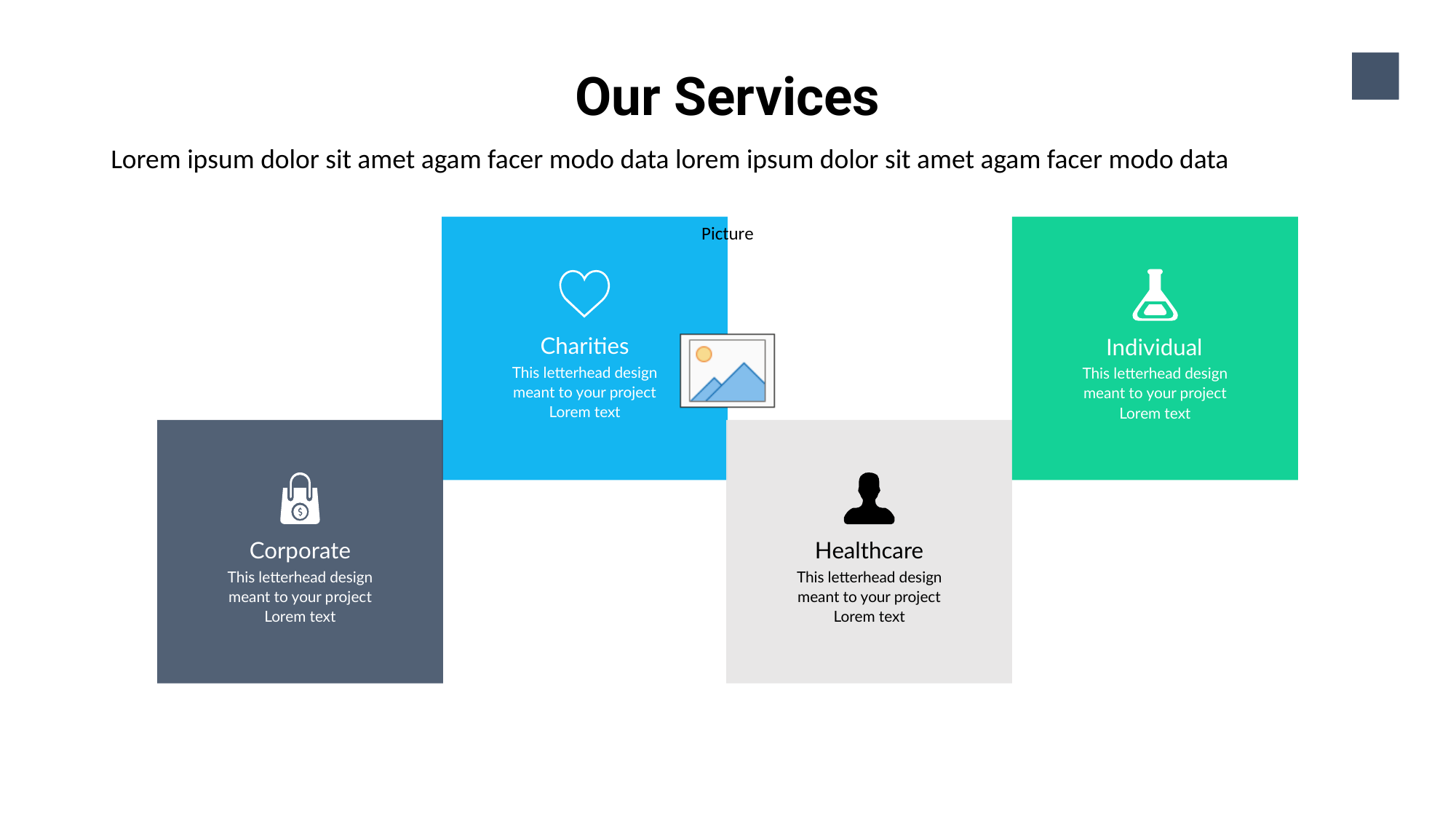

Our Services
7
Lorem ipsum dolor sit amet agam facer modo data lorem ipsum dolor sit amet agam facer modo data

Charities
This letterhead design meant to your project Lorem text

Individual
This letterhead design meant to your project Lorem text

Corporate
This letterhead design meant to your project Lorem text

Healthcare
This letterhead design meant to your project Lorem text